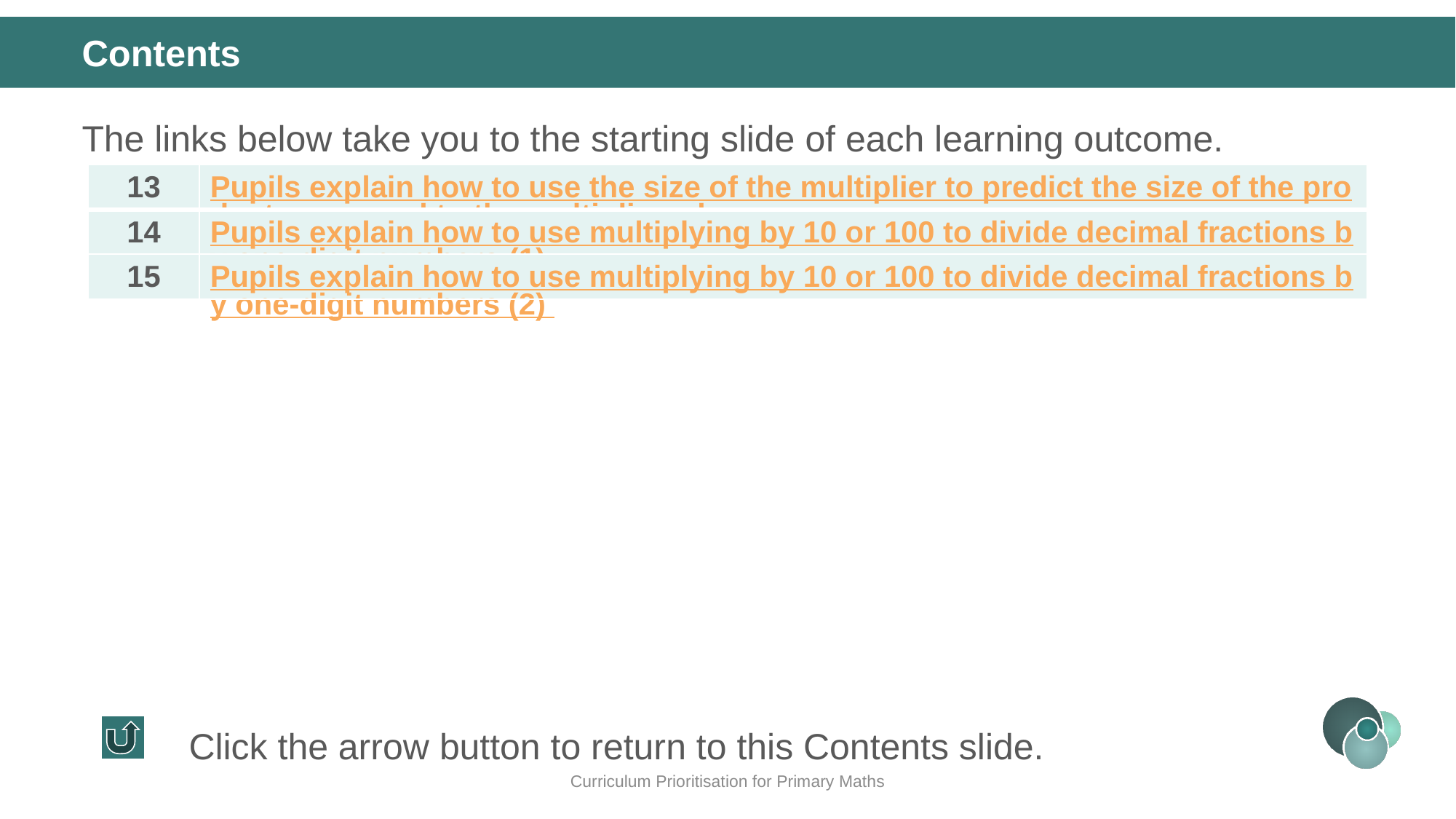

Contents
The links below take you to the starting slide of each learning outcome.
| 13 | Pupils explain how to use the size of the multiplier to predict the size of the product compared to the multiplicand |
| --- | --- |
| 14 | Pupils explain how to use multiplying by 10 or 100 to divide decimal fractions by one-digit numbers (1) |
| 15 | Pupils explain how to use multiplying by 10 or 100 to divide decimal fractions by one-digit numbers (2) |

Click the arrow button to return to this Contents slide.
Curriculum Prioritisation for Primary Maths